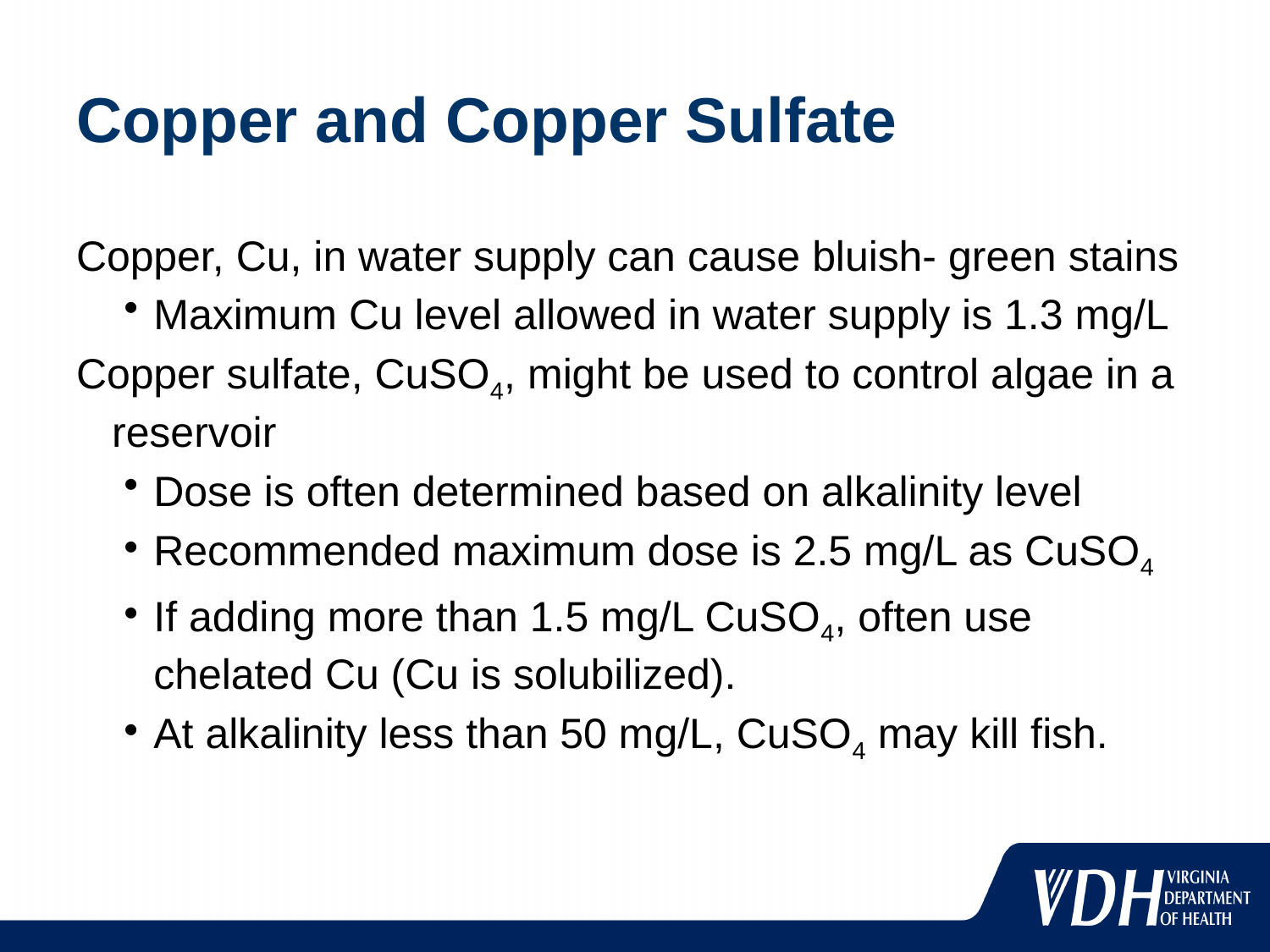

# Copper and Copper Sulfate
Copper, Cu, in water supply can cause bluish- green stains
Maximum Cu level allowed in water supply is 1.3 mg/L
Copper sulfate, CuSO4, might be used to control algae in a reservoir
Dose is often determined based on alkalinity level
Recommended maximum dose is 2.5 mg/L as CuSO4
If adding more than 1.5 mg/L CuSO4, often use chelated Cu (Cu is solubilized).
At alkalinity less than 50 mg/L, CuSO4 may kill fish.